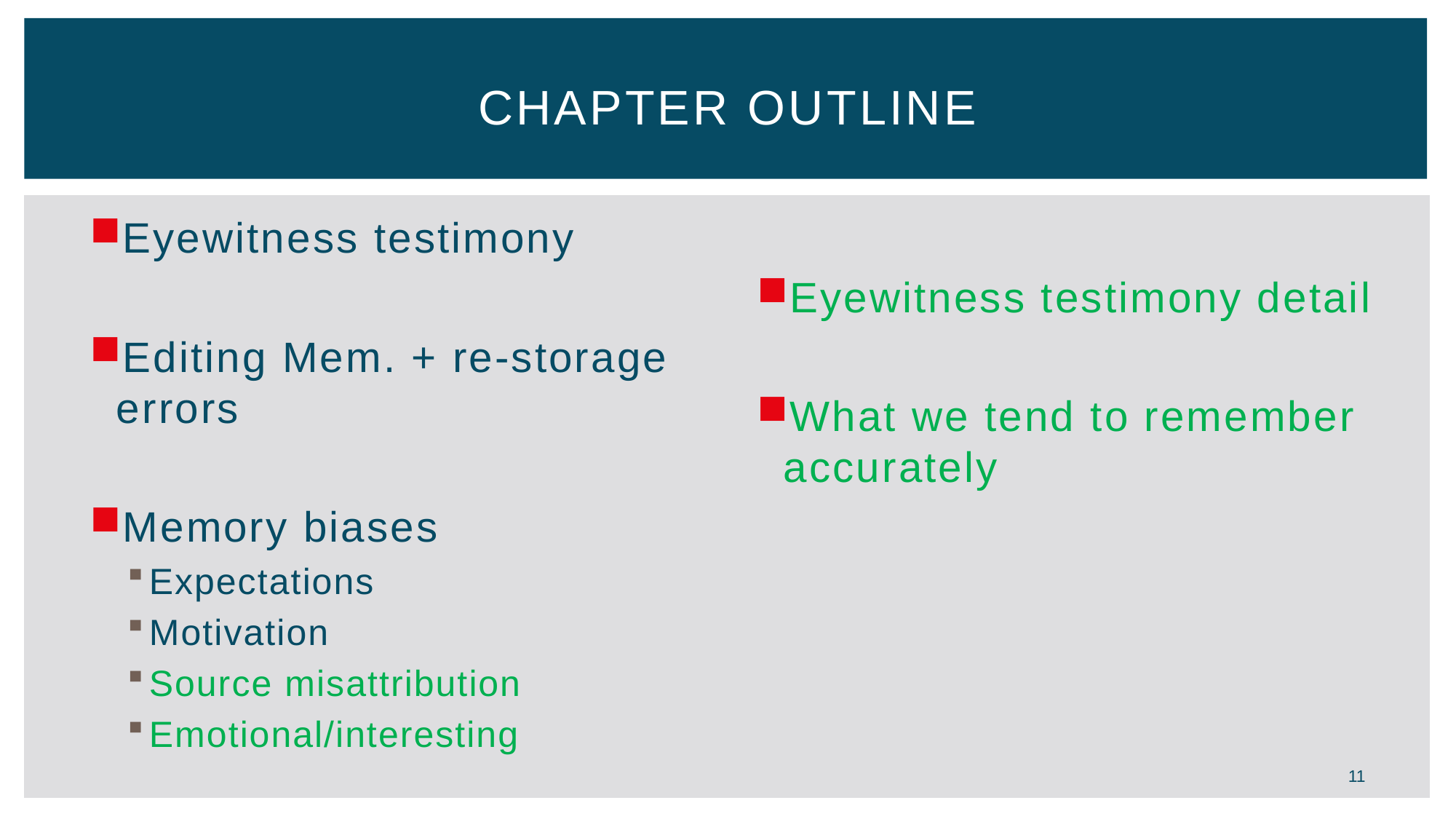

# Chapter outline
Eyewitness testimony

Editing Mem. + re-storage errors

Memory biases
Expectations
Motivation
Source misattribution
Emotional/interesting

Eyewitness testimony detail

What we tend to remember accurately

11